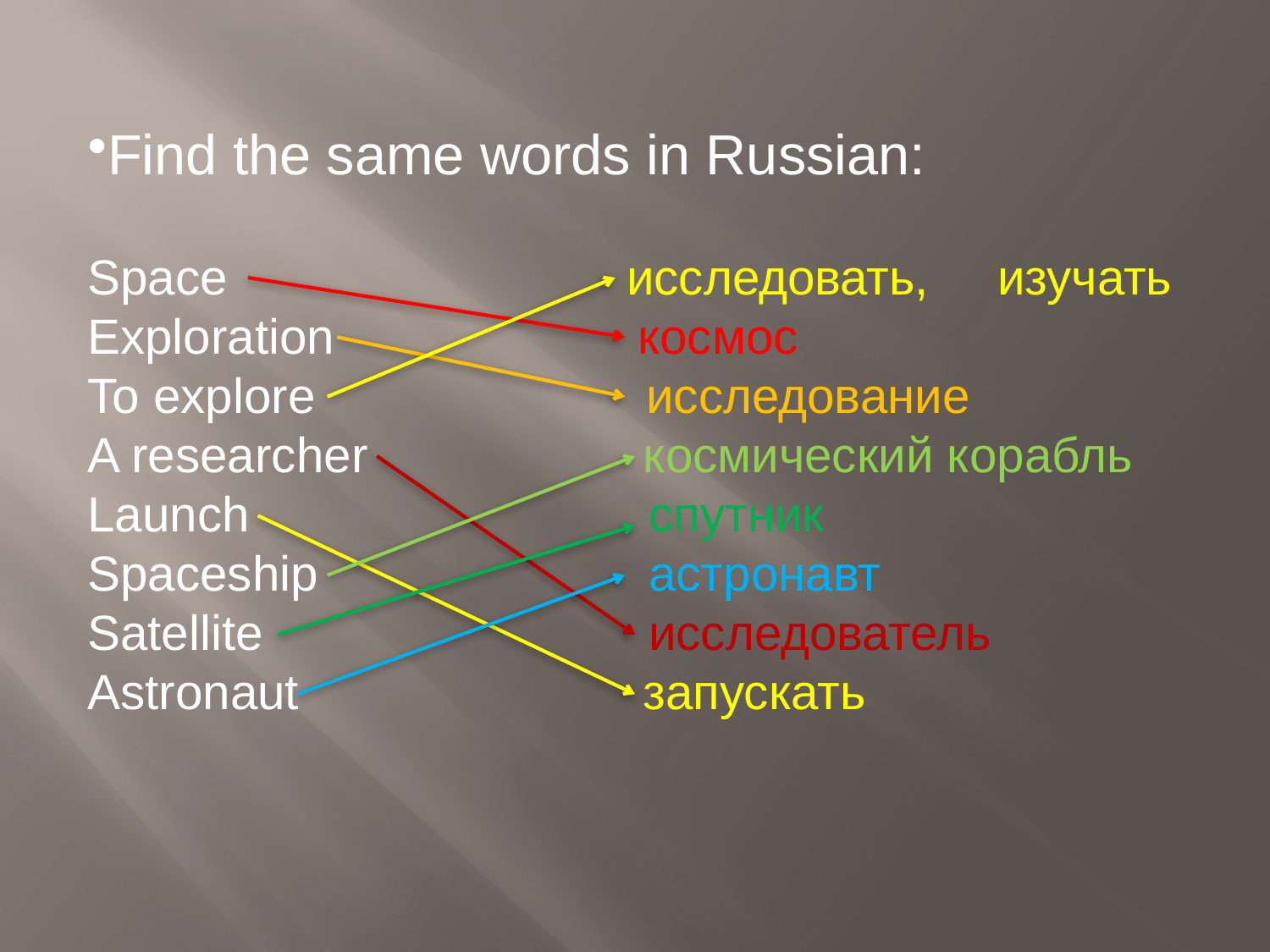

Find the same words in Russian:

Space                             исследовать,     изучать
Exploration                      космос
To explore                        исследование
A researcher                    космический корабль
Launch                             спутник
Spaceship                        астронавт
Satellite                            исследователь
Astronaut                         запускать